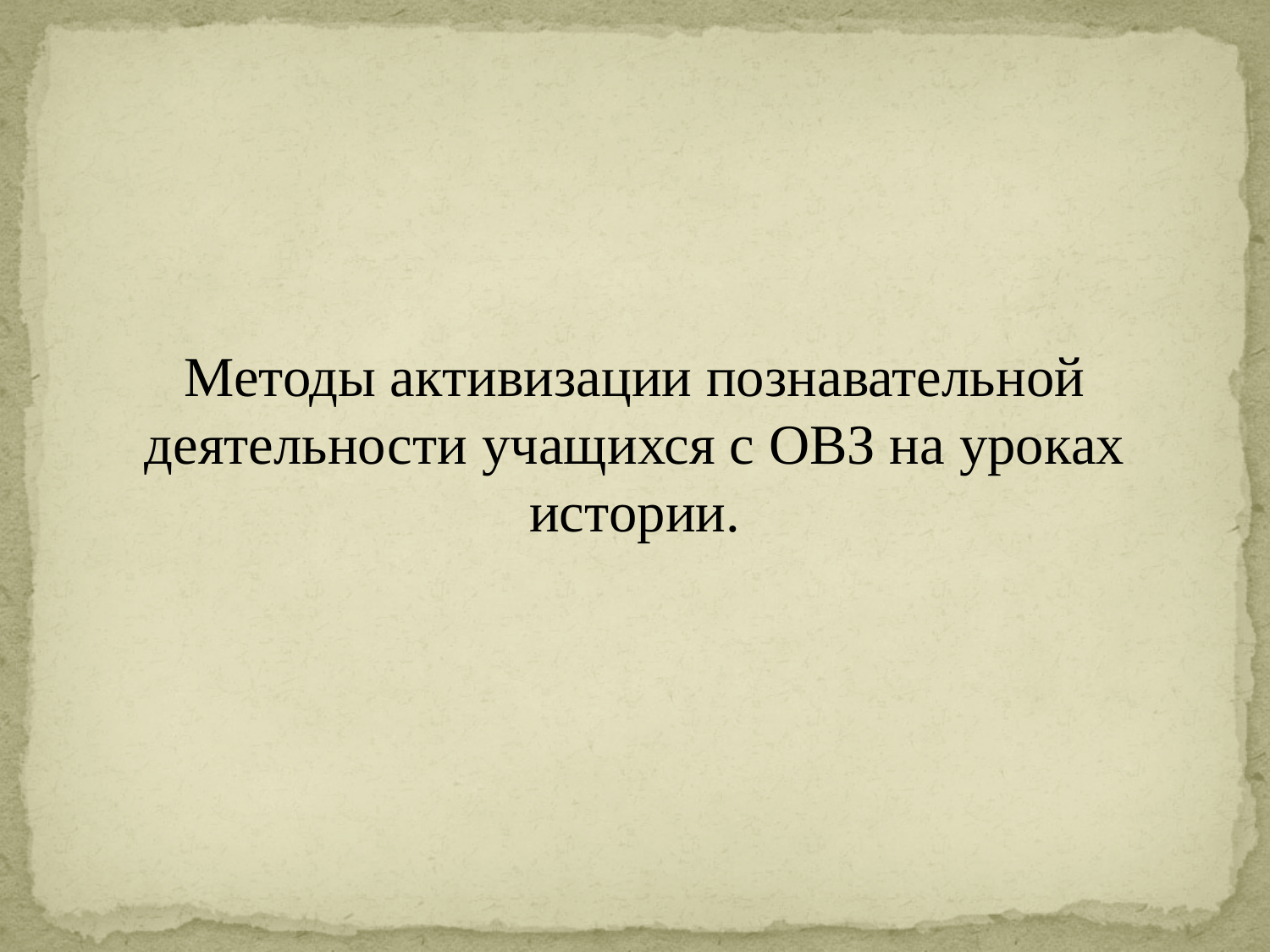

Методы активизации познавательной деятельности учащихся с ОВЗ на уроках истории.